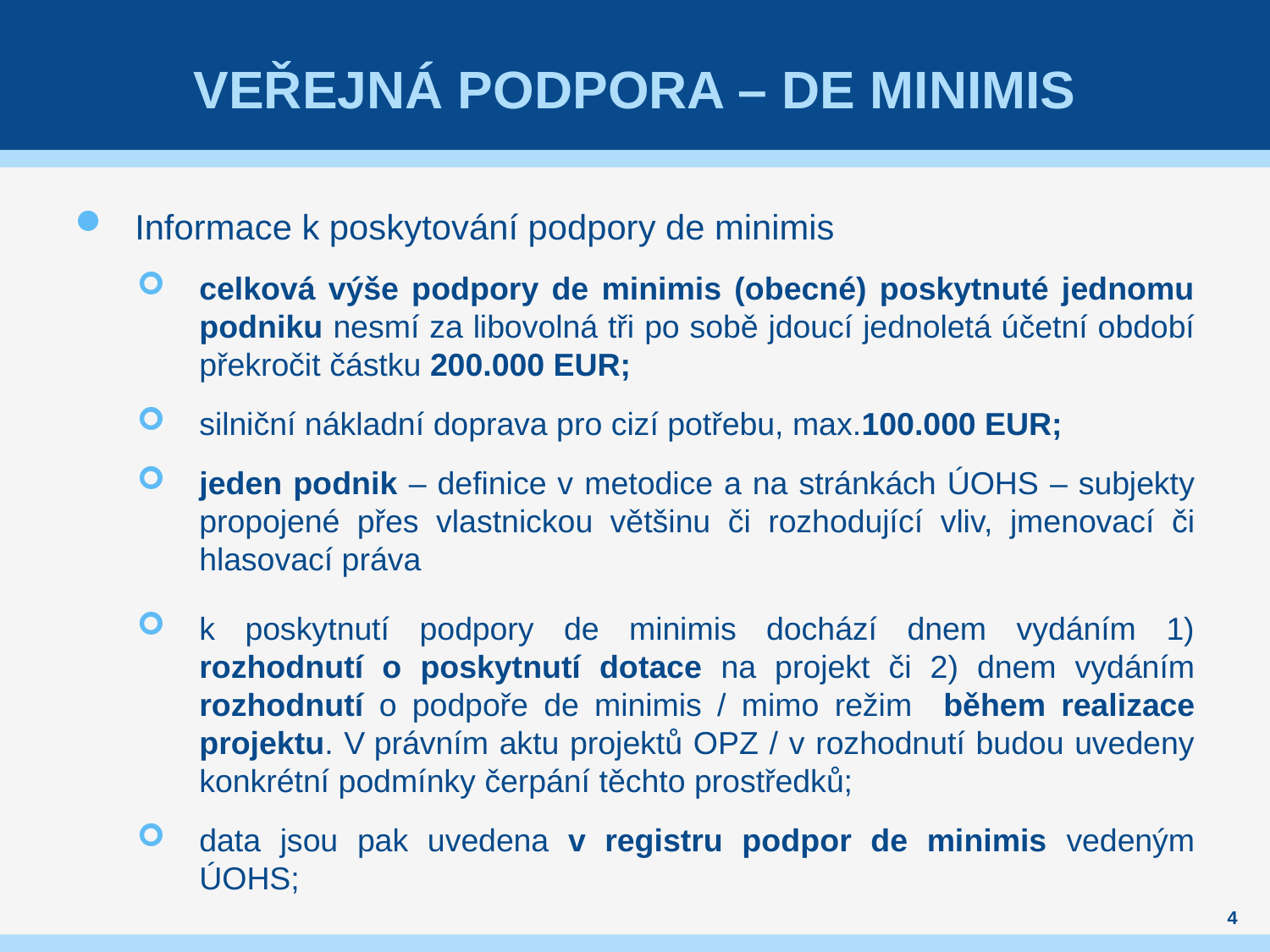

# Veřejná PODPORA – DE minimis
Informace k poskytování podpory de minimis
celková výše podpory de minimis (obecné) poskytnuté jednomu podniku nesmí za libovolná tři po sobě jdoucí jednoletá účetní období překročit částku 200.000 EUR;
silniční nákladní doprava pro cizí potřebu, max.100.000 EUR;
jeden podnik – definice v metodice a na stránkách ÚOHS – subjekty propojené přes vlastnickou většinu či rozhodující vliv, jmenovací či hlasovací práva
k poskytnutí podpory de minimis dochází dnem vydáním 1) rozhodnutí o poskytnutí dotace na projekt či 2) dnem vydáním rozhodnutí o podpoře de minimis / mimo režim  během realizace projektu. V právním aktu projektů OPZ / v rozhodnutí budou uvedeny konkrétní podmínky čerpání těchto prostředků;
data jsou pak uvedena v registru podpor de minimis vedeným ÚOHS;

4